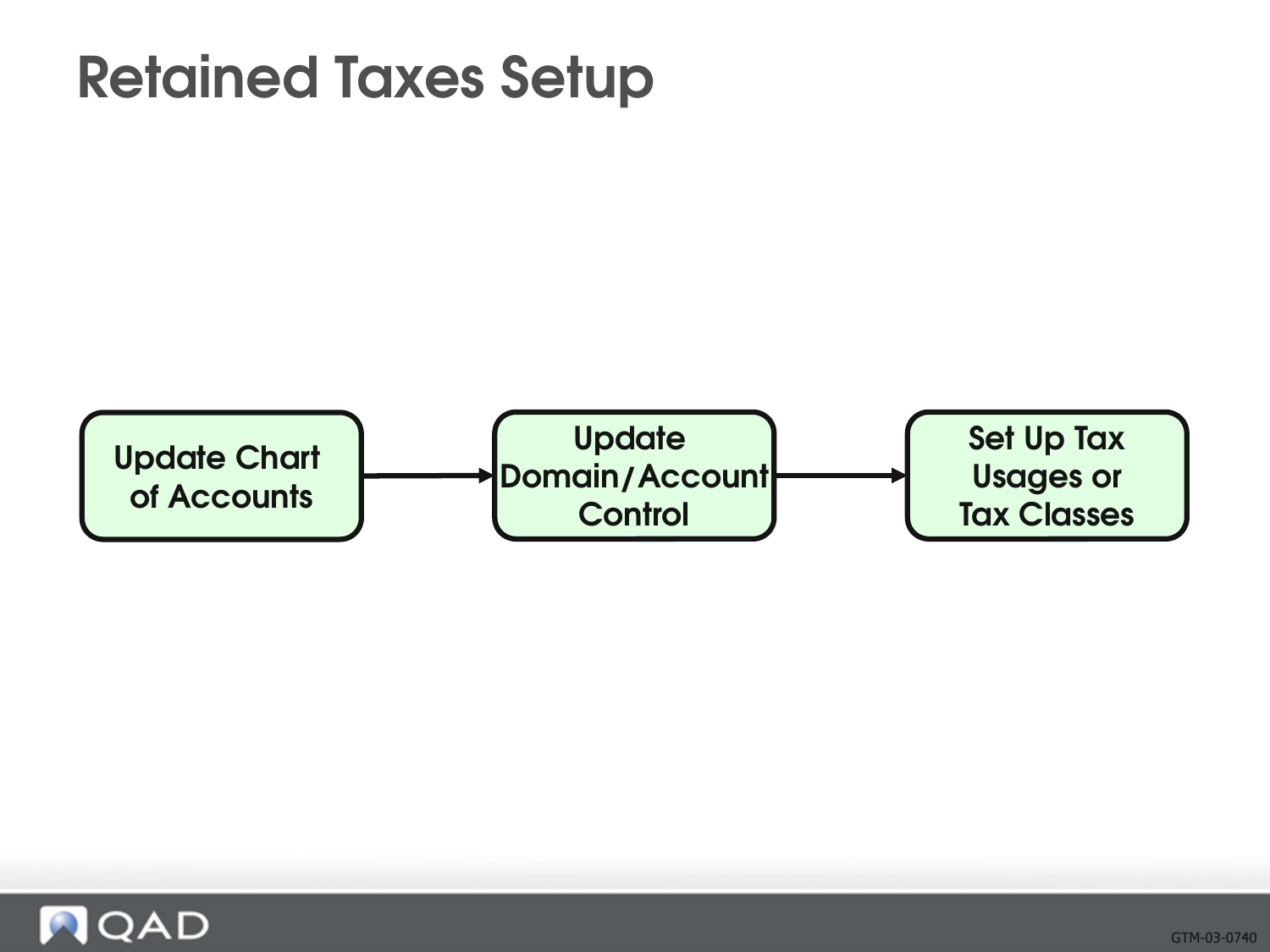

# Retained Taxes Setup
Update
Domain/Account
Control
Set Up Tax
Usages or
Tax Classes
Update Chart
of Accounts
GTM-03-0740